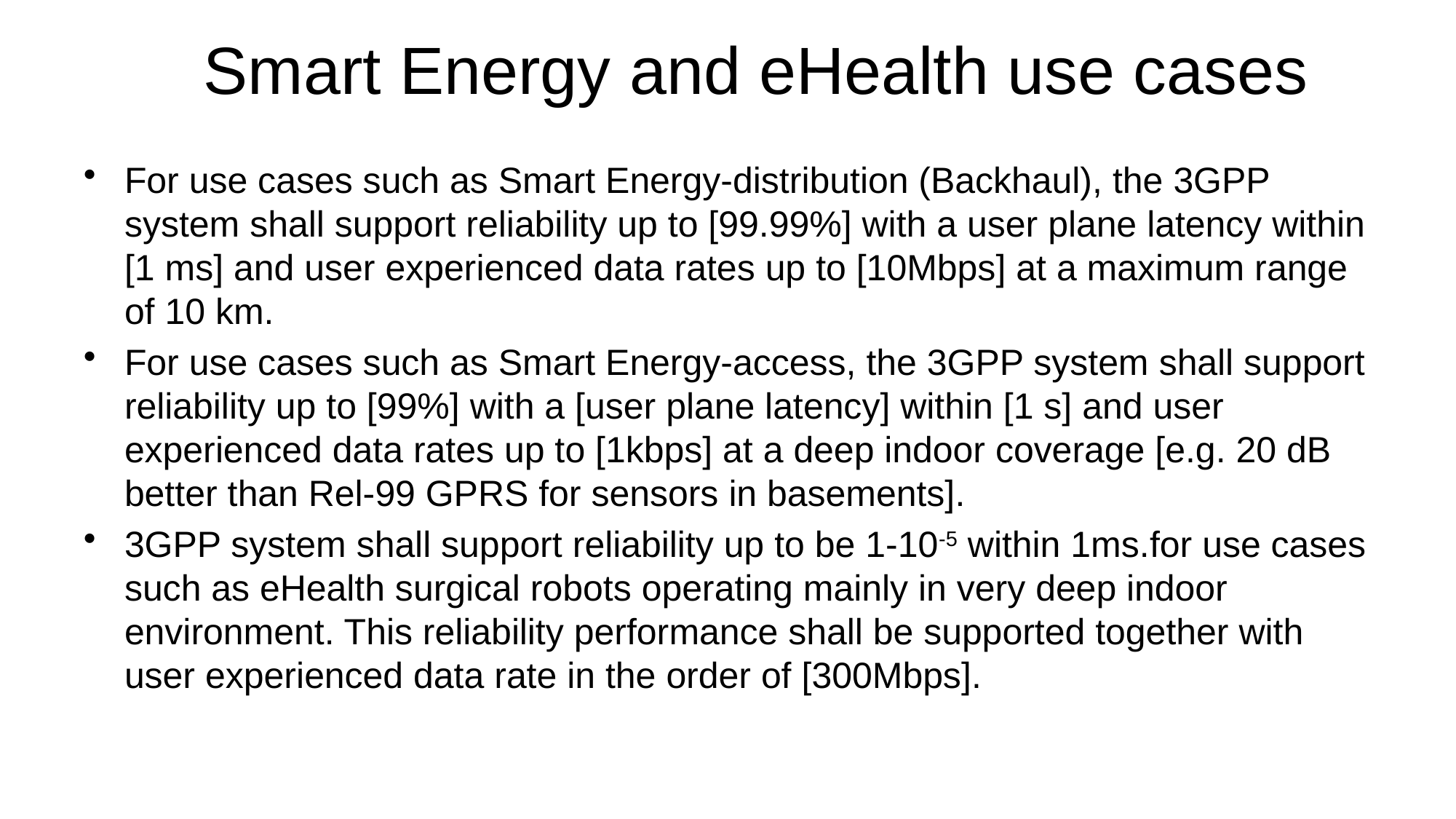

# Smart Energy and eHealth use cases
For use cases such as Smart Energy-distribution (Backhaul), the 3GPP system shall support reliability up to [99.99%] with a user plane latency within [1 ms] and user experienced data rates up to [10Mbps] at a maximum range of 10 km.
For use cases such as Smart Energy-access, the 3GPP system shall support reliability up to [99%] with a [user plane latency] within [1 s] and user experienced data rates up to [1kbps] at a deep indoor coverage [e.g. 20 dB better than Rel-99 GPRS for sensors in basements].
3GPP system shall support reliability up to be 1-10-5 within 1ms.for use cases such as eHealth surgical robots operating mainly in very deep indoor environment. This reliability performance shall be supported together with user experienced data rate in the order of [300Mbps].